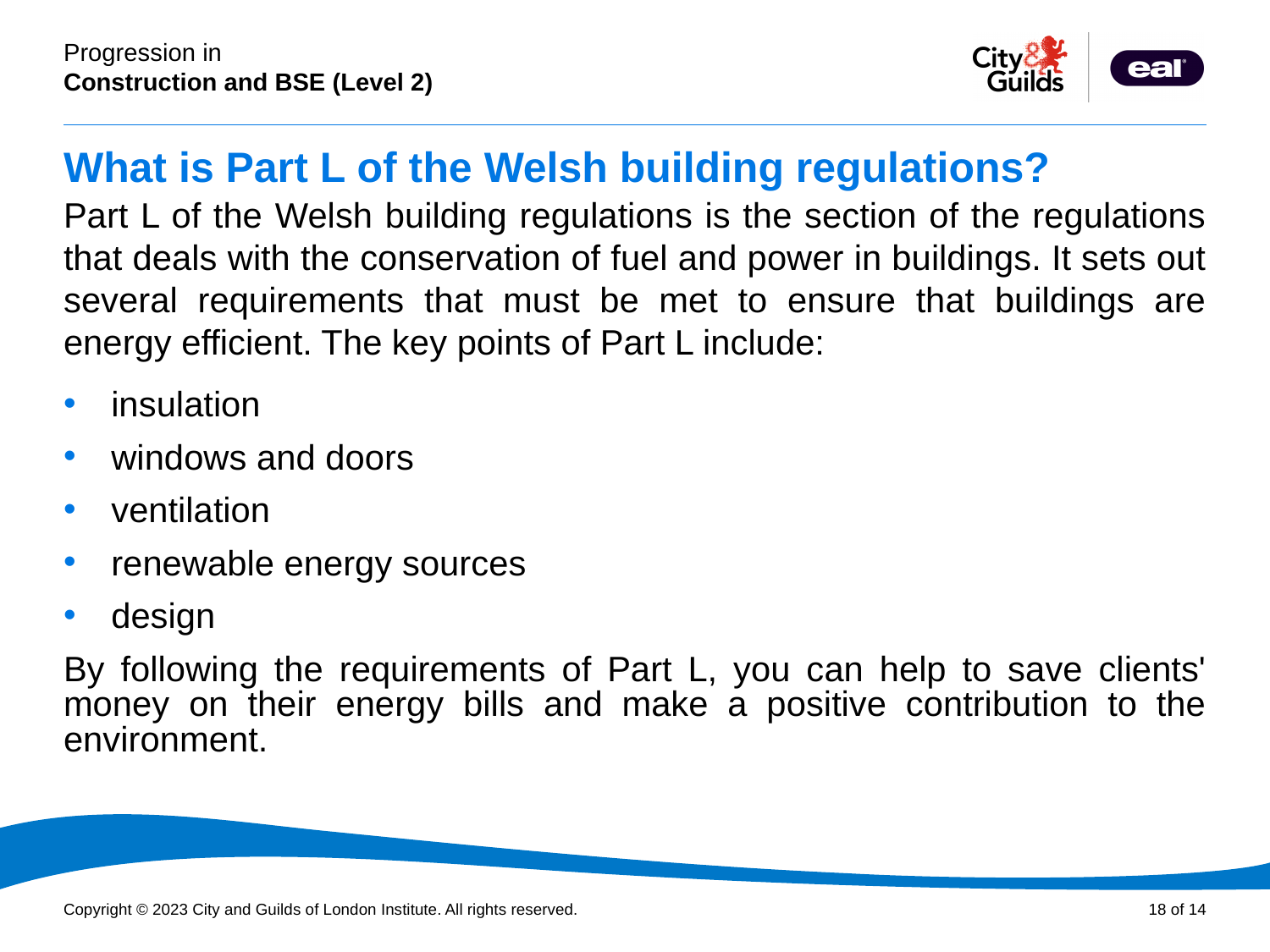

# What is Part L of the Welsh building regulations?
Part L of the Welsh building regulations is the section of the regulations that deals with the conservation of fuel and power in buildings. It sets out several requirements that must be met to ensure that buildings are energy efficient. The key points of Part L include:
insulation
windows and doors
ventilation
renewable energy sources
design
By following the requirements of Part L, you can help to save clients' money on their energy bills and make a positive contribution to the environment.